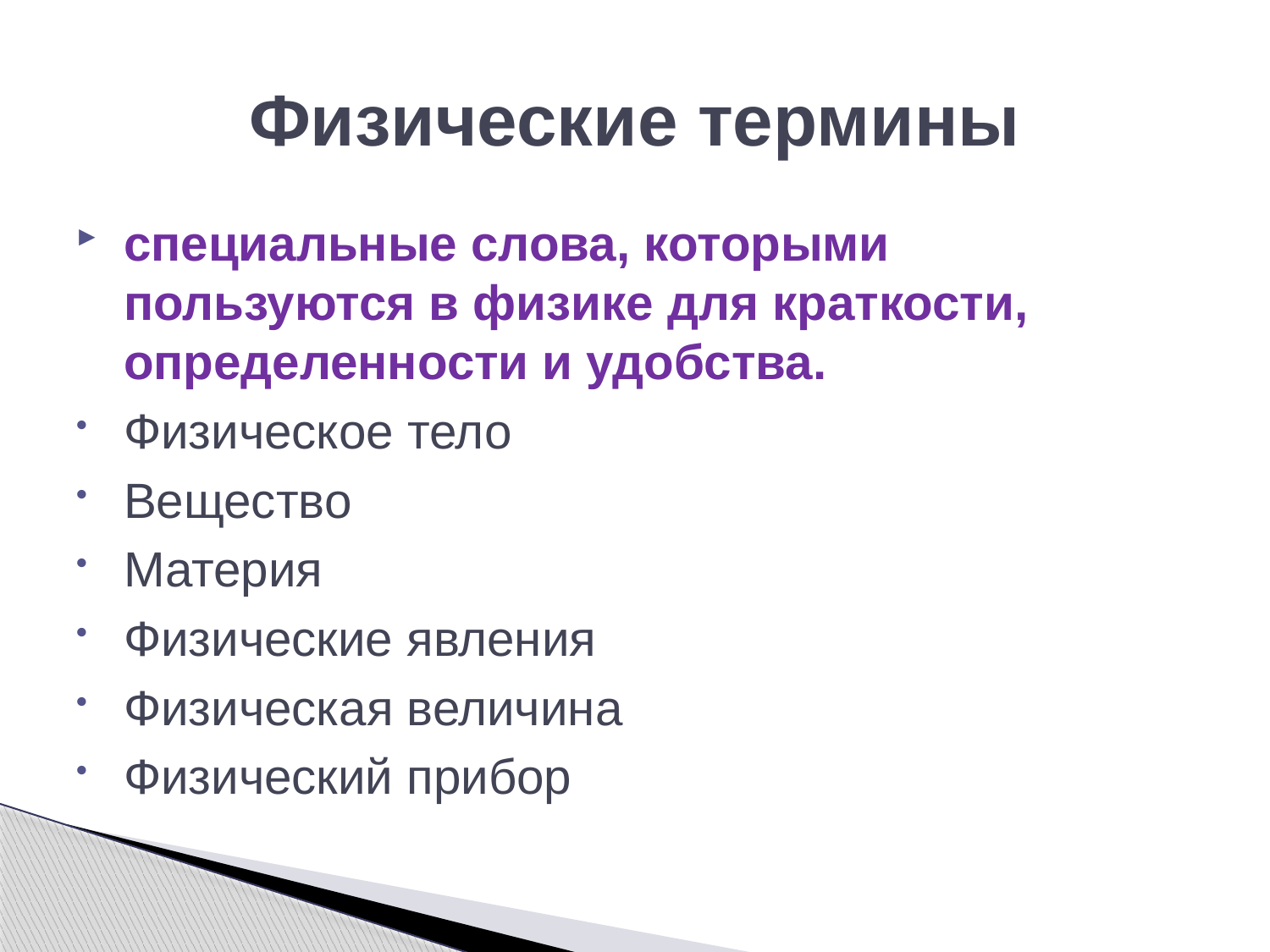

# Физические термины
специальные слова, которыми пользуются в физике для краткости, определенности и удобства.
Физическое тело
Вещество
Материя
Физические явления
Физическая величина
Физический прибор